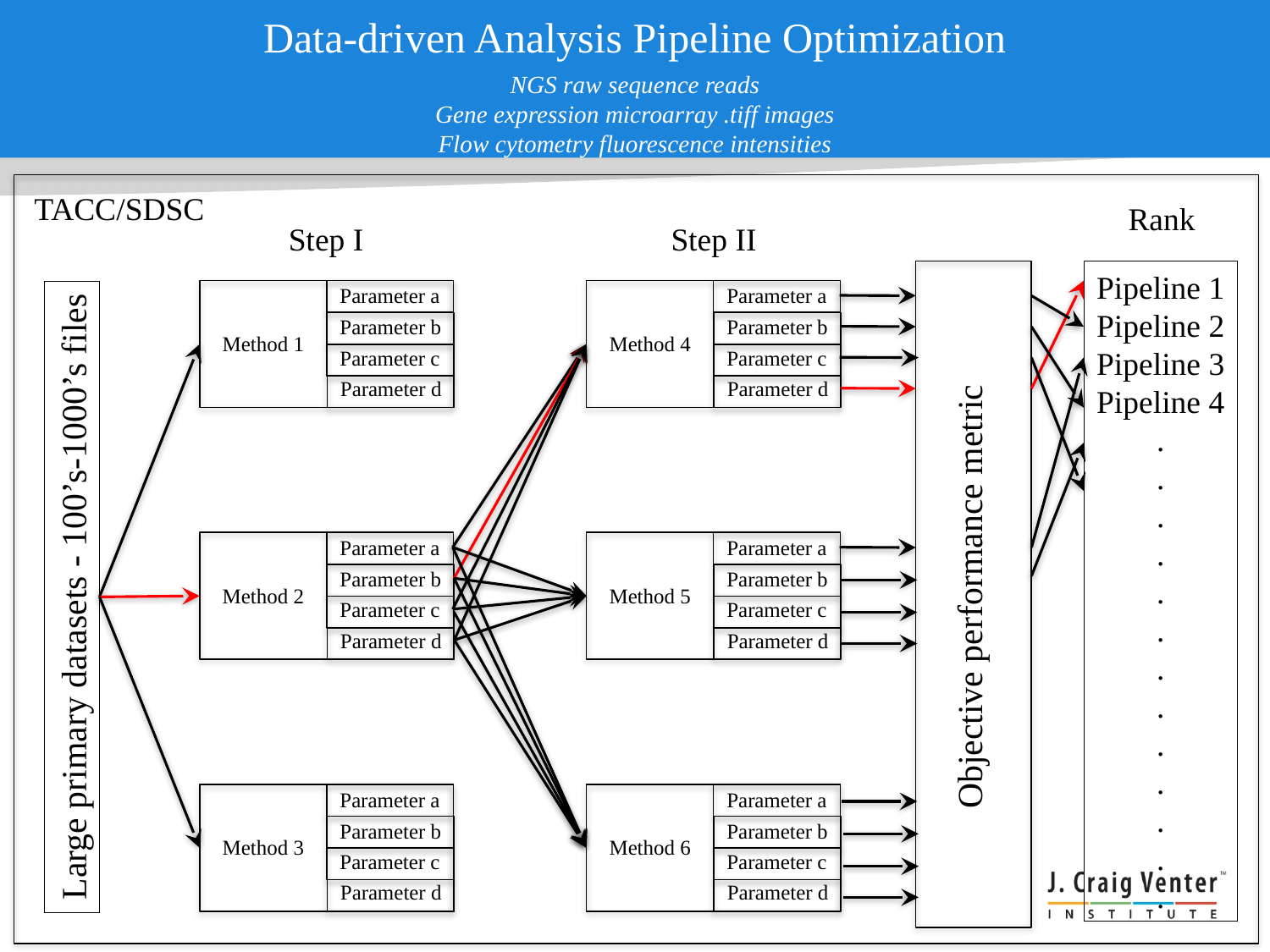

# Data-driven Analysis Pipeline Optimization
NGS raw sequence reads
Gene expression microarray .tiff images
Flow cytometry fluorescence intensities

TACC/SDSC
Rank
Step I
Step II

Pipeline 1
Pipeline 2
Pipeline 3
Pipeline 4
.
.
.
.
.
.
.
.
.
.
.
.
.
Parameter a

Parameter b

Method 1
Parameter c

Parameter d

Parameter a

Parameter b

Method 4
Parameter c

Parameter d

Parameter a

Parameter b

Method 2
Parameter c

Parameter d

Parameter a

Parameter b

Method 5
Parameter c

Parameter d

Large primary datasets - 100’s-1000’s files
Objective performance metric
Parameter a

Parameter b

Method 3
Parameter c

Parameter d

Parameter a

Parameter b

Method 6
Parameter c

Parameter d